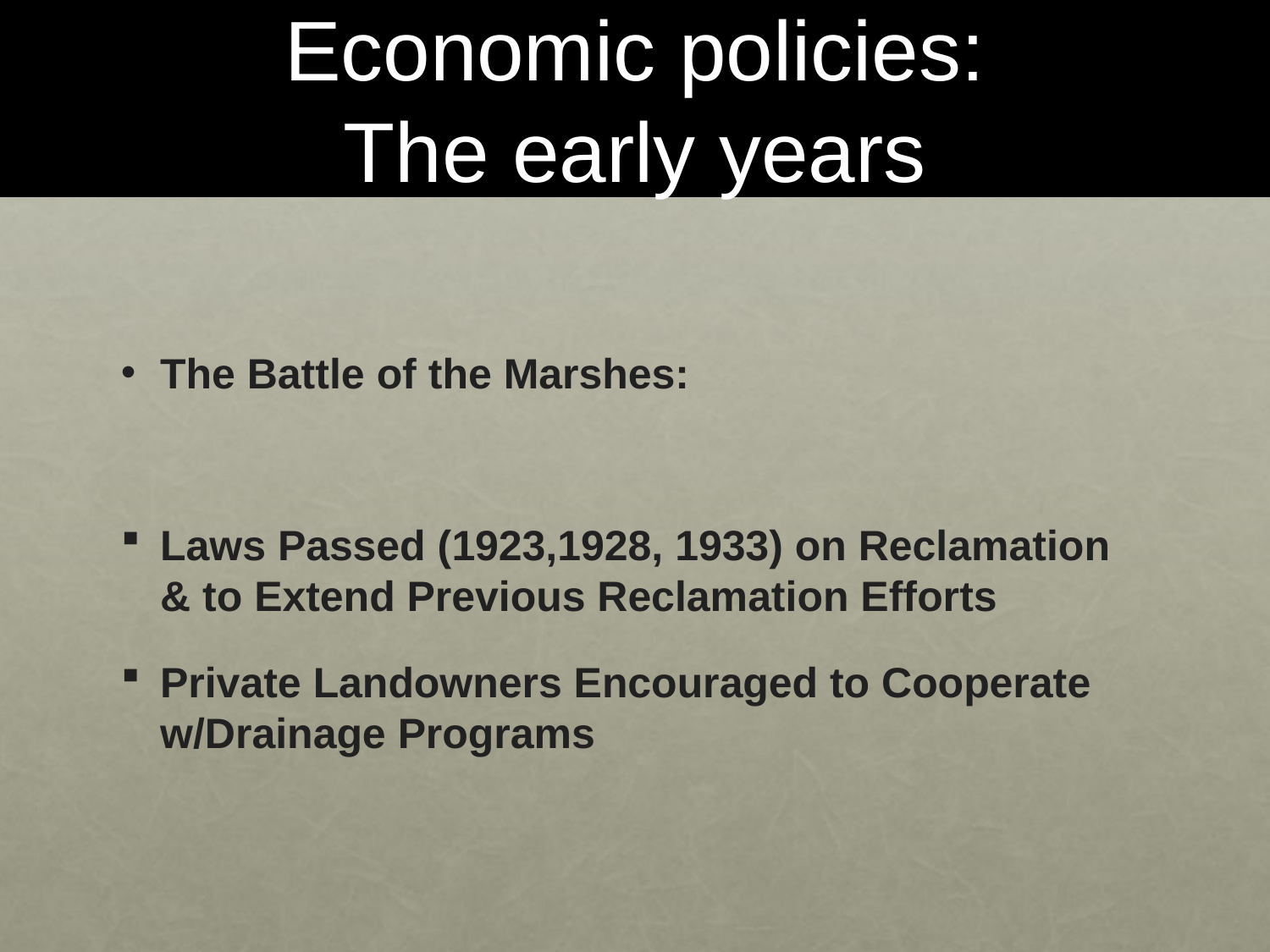

# Economic policies: The early years

The Battle of the Marshes:

Laws Passed (1923,1928, 1933) on Reclamation & to Extend Previous Reclamation Efforts
Private Landowners Encouraged to Cooperate w/Drainage Programs